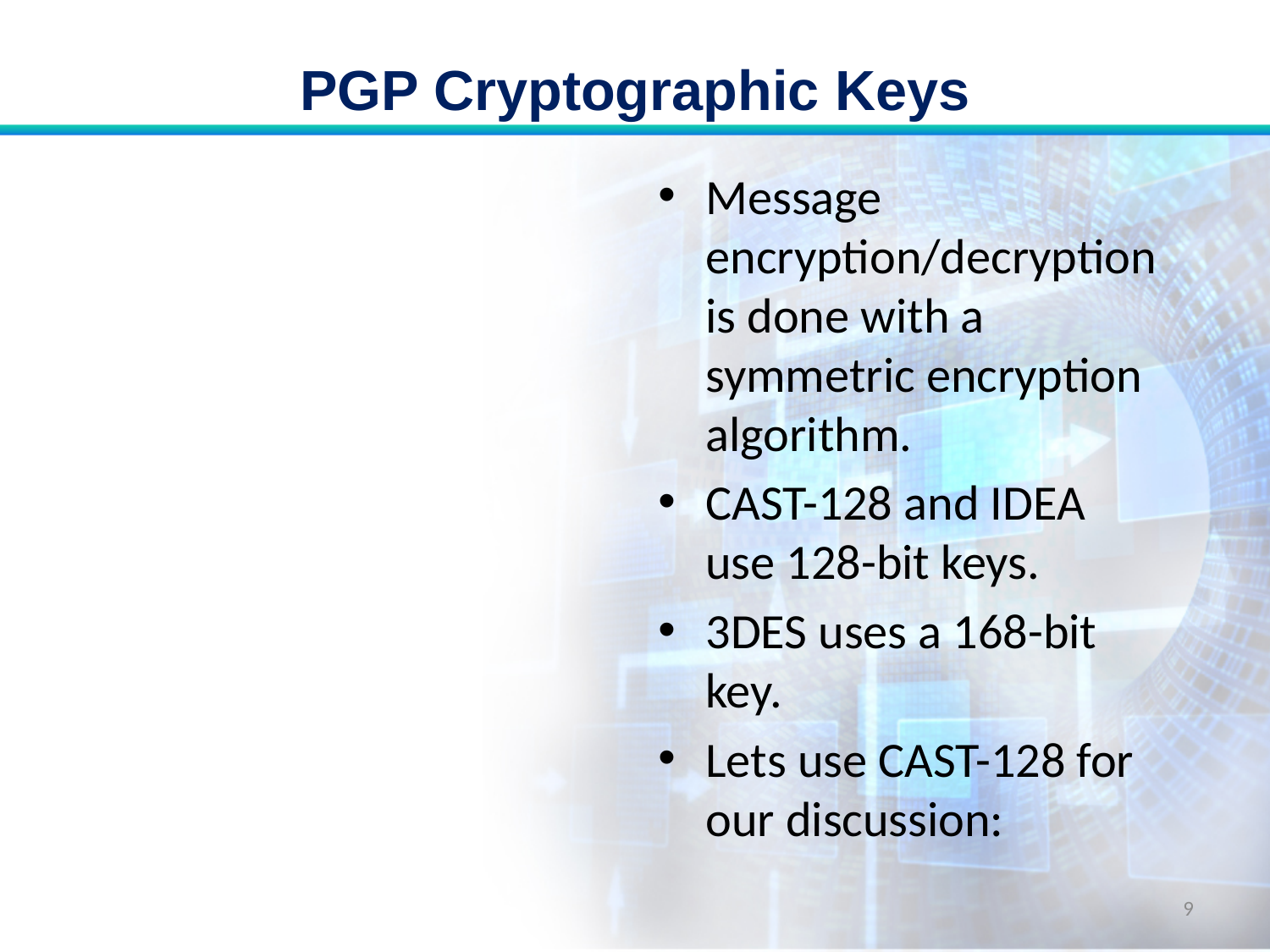

# PGP Cryptographic Keys
Message encryption/decryption is done with a symmetric encryption algorithm.
CAST-128 and IDEA use 128-bit keys.
3DES uses a 168-bit key.
Lets use CAST-128 for our discussion:
9